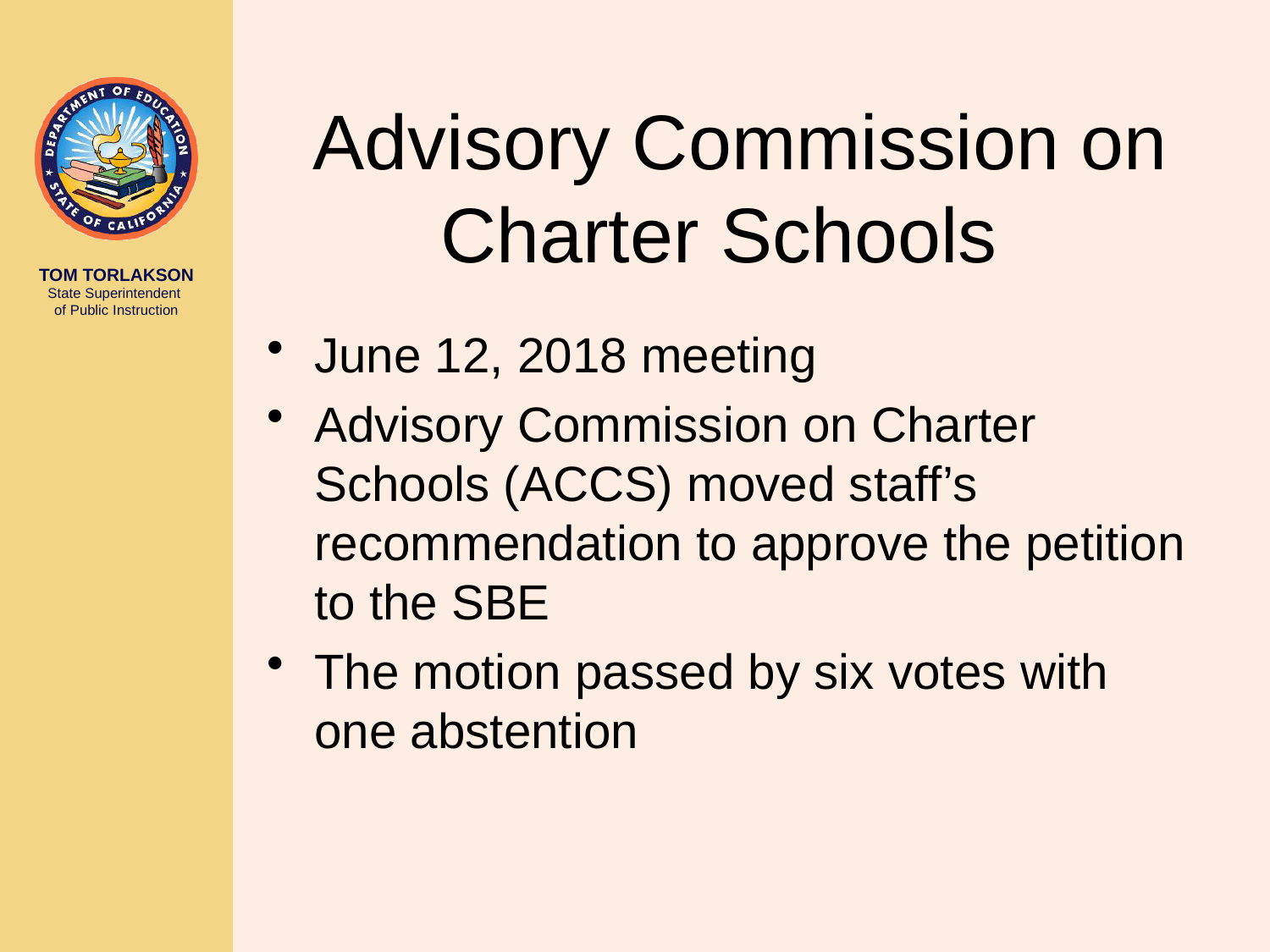

# Advisory Commission on Charter Schools
June 12, 2018 meeting
Advisory Commission on Charter Schools (ACCS) moved staff’s recommendation to approve the petition to the SBE
The motion passed by six votes with one abstention